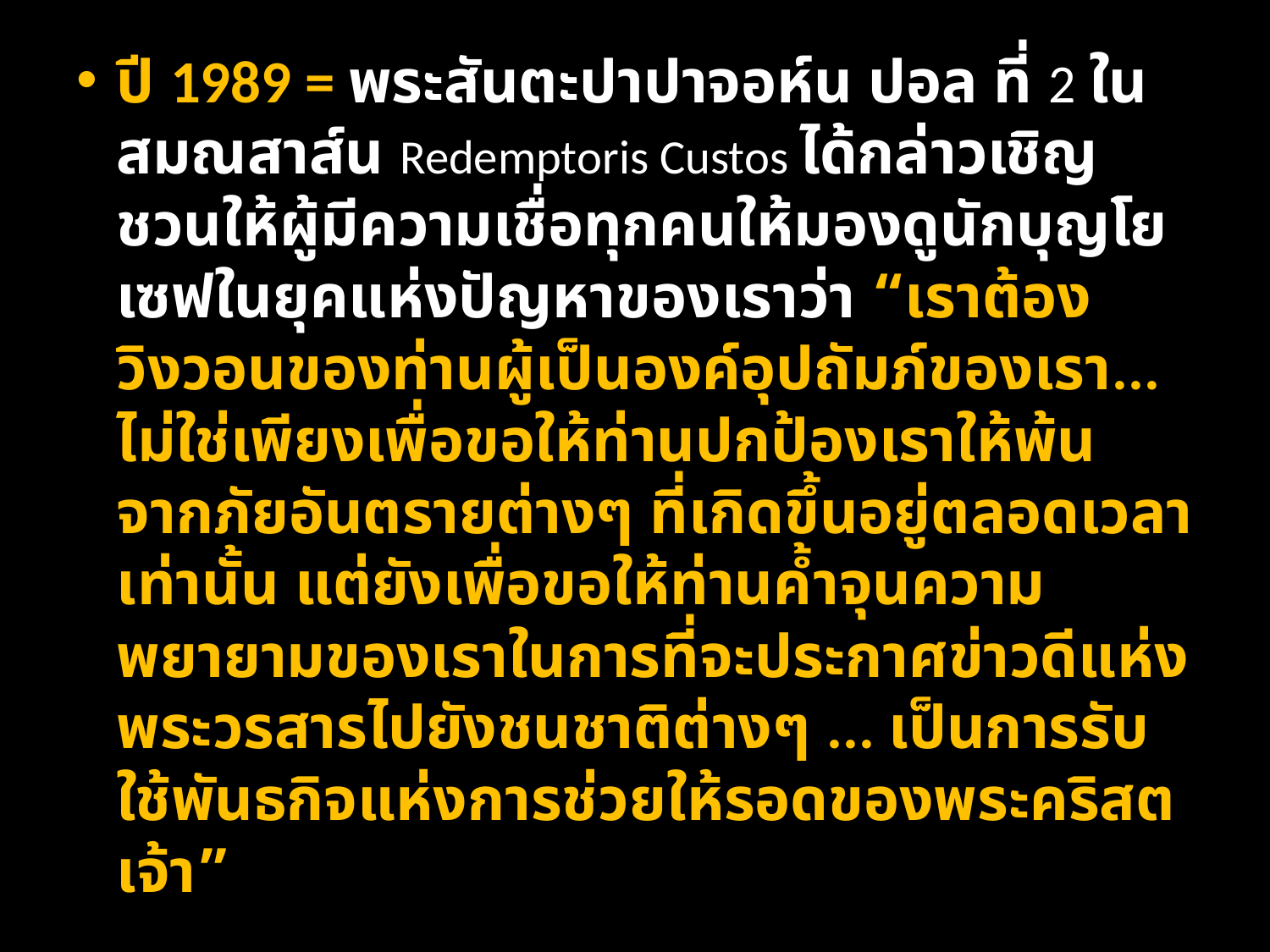

ปี 1989 = พระสันตะปาปาจอห์น ปอล ที่ 2 ในสมณสาส์น Redemptoris Custos ได้กล่าวเชิญชวนให้ผู้มีความเชื่อทุกคนให้มองดูนักบุญโยเซฟในยุคแห่งปัญหาของเราว่า “เราต้องวิงวอนของท่านผู้เป็นองค์อุปถัมภ์ของเรา... ไม่ใช่เพียงเพื่อขอให้ท่านปกป้องเราให้พ้นจากภัยอันตรายต่างๆ ที่เกิดขึ้นอยู่ตลอดเวลาเท่านั้น แต่ยังเพื่อขอให้ท่านค้ำจุนความพยายามของเราในการที่จะประกาศข่าวดีแห่งพระวรสารไปยังชนชาติต่างๆ ... เป็นการรับใช้พันธกิจแห่งการช่วยให้รอดของพระคริสตเจ้า”